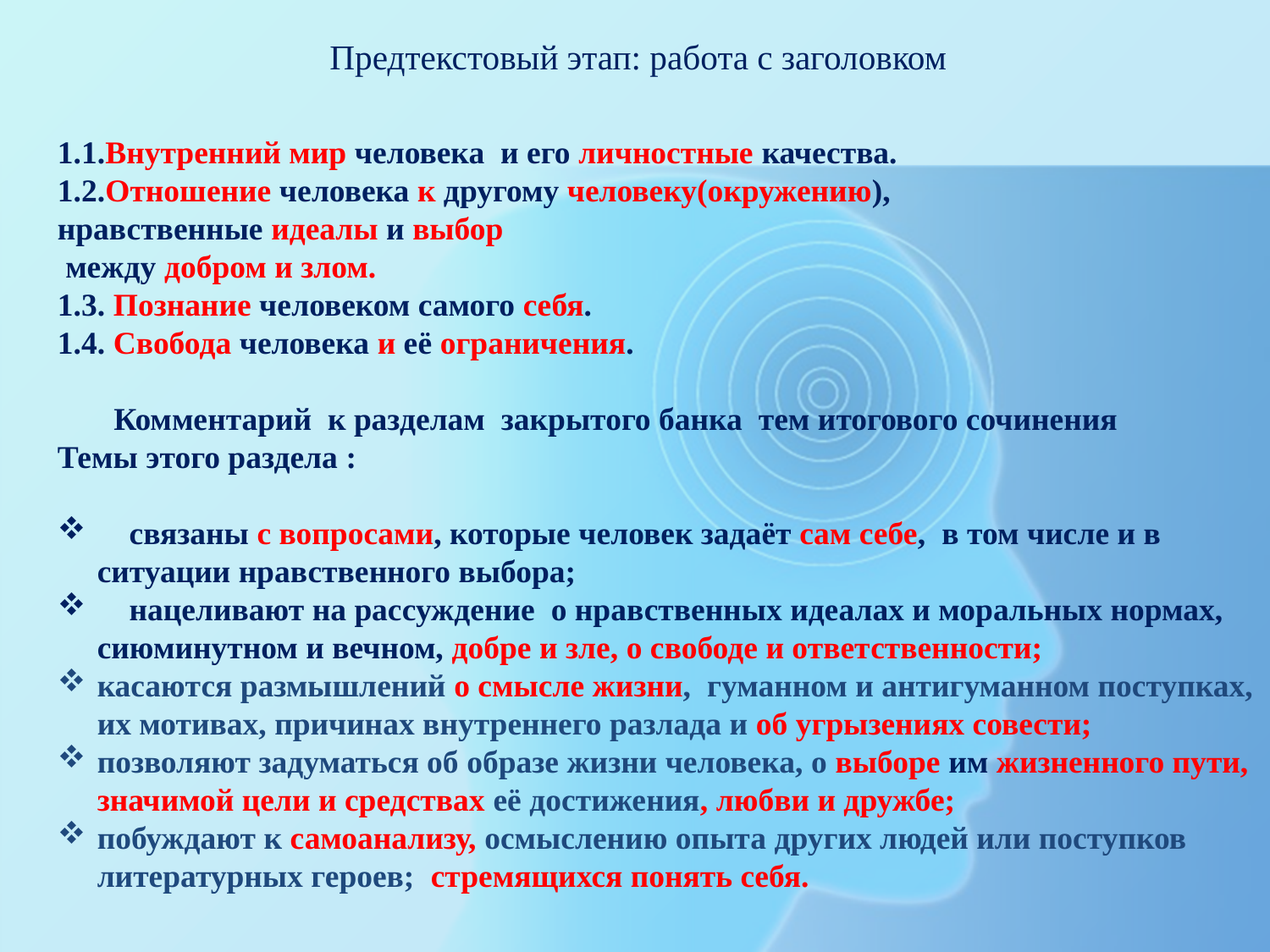

Предтекстовый этап: работа с заголовком
1.1.Внутренний мир человека  и его личностные качества.
1.2.Отношение человека к другому человеку(окружению),
нравственные идеалы и выбор
 между добром и злом.
1.3. Познание человеком самого себя.
1.4. Свобода человека и её ограничения.

       Комментарий  к разделам  закрытого банка  тем итогового сочинения
Темы этого раздела :

    связаны с вопросами, которые человек задаёт сам себе,  в том числе и в ситуации нравственного выбора;
    нацеливают на рассуждение  о нравственных идеалах и моральных нормах,  сиюминутном и вечном, добре и зле, о свободе и ответственности;
касаются размышлений о смысле жизни,  гуманном и антигуманном поступках, их мотивах, причинах внутреннего разлада и об угрызениях совести;
позволяют задуматься об образе жизни человека, о выборе им жизненного пути, значимой цели и средствах её достижения, любви и дружбе;
побуждают к самоанализу, осмыслению опыта других людей или поступков литературных героев;  стремящихся понять себя.